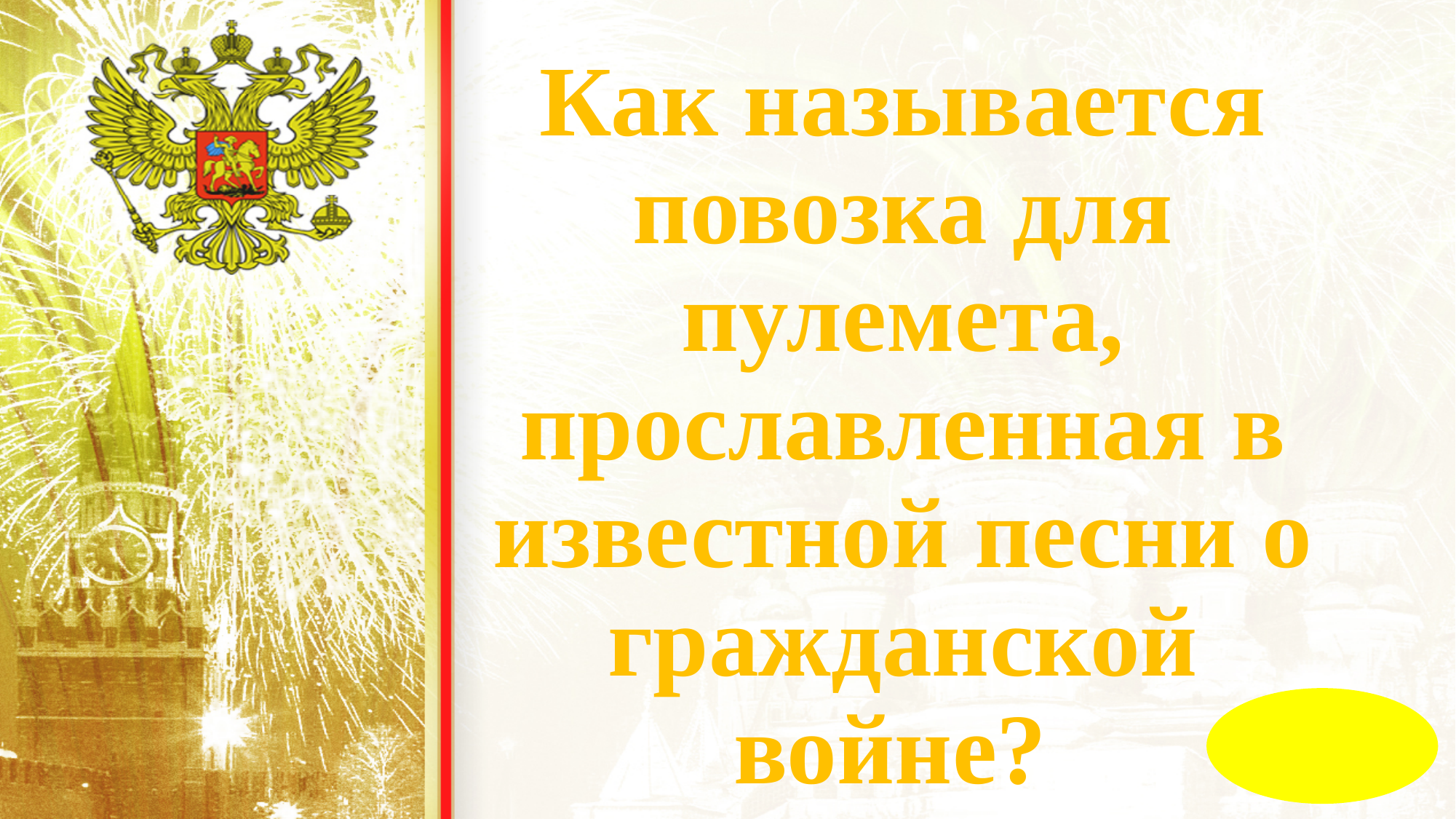

#
Как называется повозка для пулемета, прославленная в известной песни о гражданской войне?